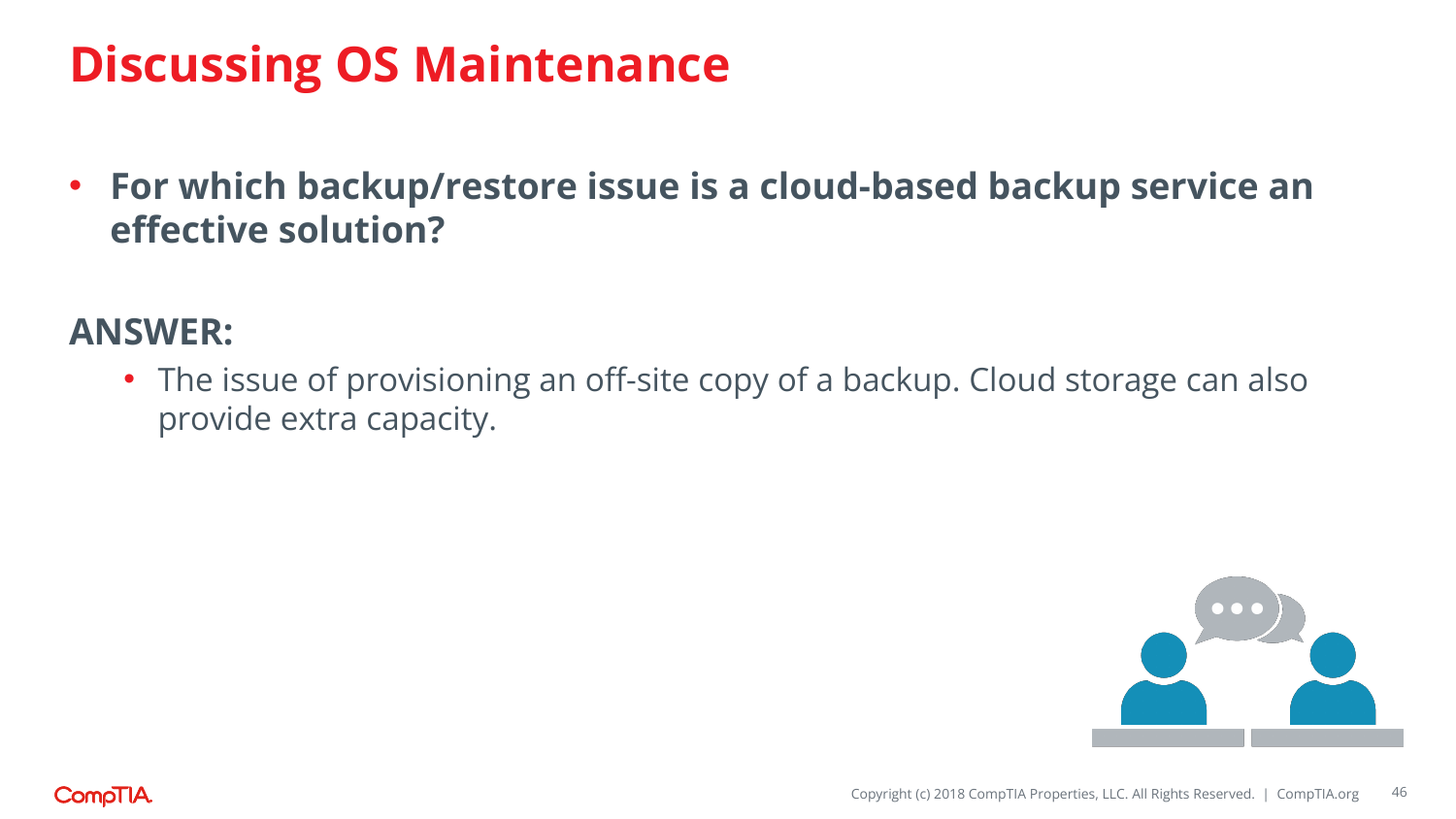

# Discussing OS Maintenance
For which backup/restore issue is a cloud-based backup service an effective solution?

ANSWER:
The issue of provisioning an off-site copy of a backup. Cloud storage can also provide extra capacity.
46